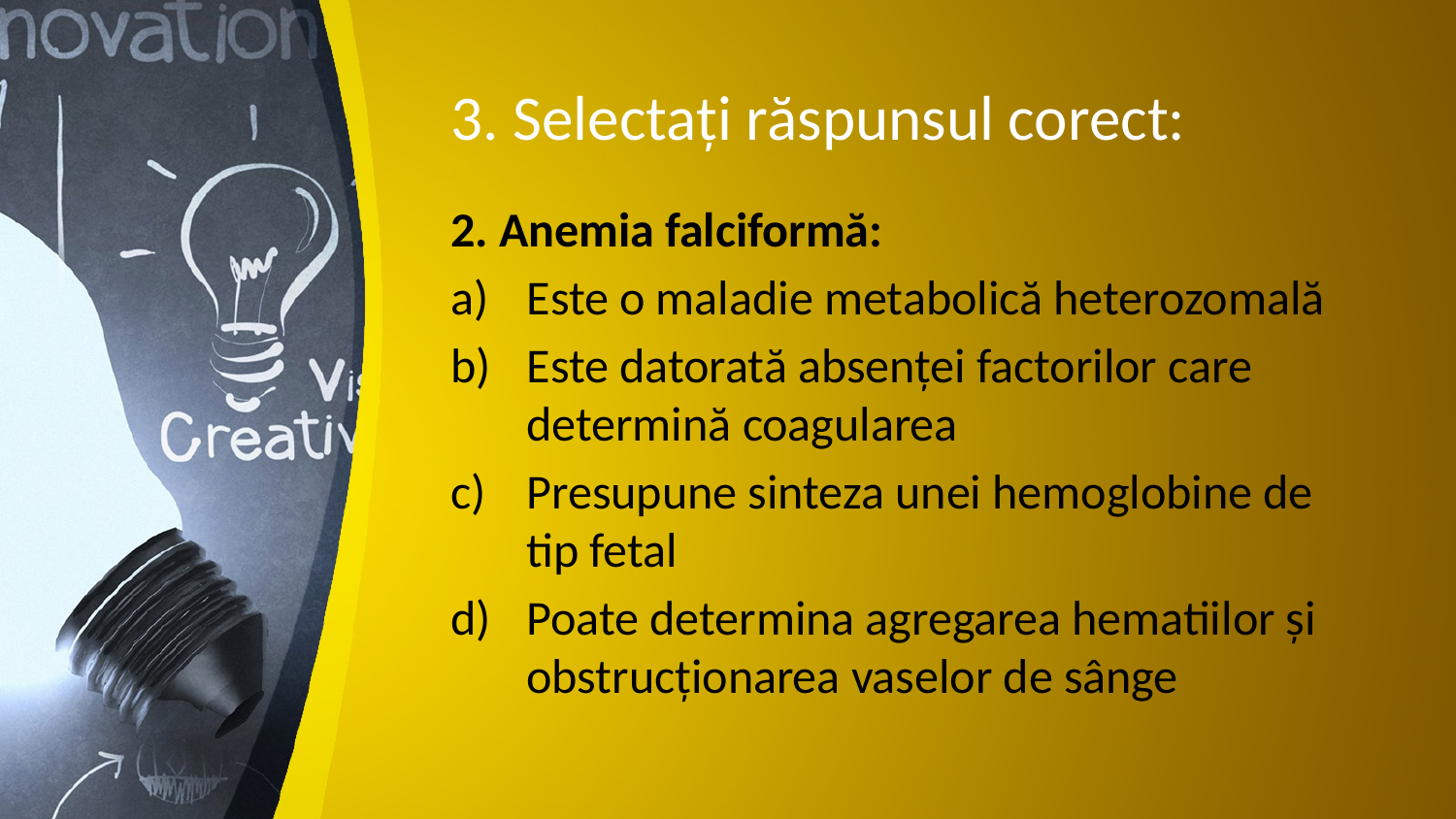

# 3. Selectați răspunsul corect:
2. Anemia falciformă:
Este o maladie metabolică heterozomală
Este datorată absenței factorilor care determină coagularea
Presupune sinteza unei hemoglobine de tip fetal
Poate determina agregarea hematiilor și obstrucționarea vaselor de sânge